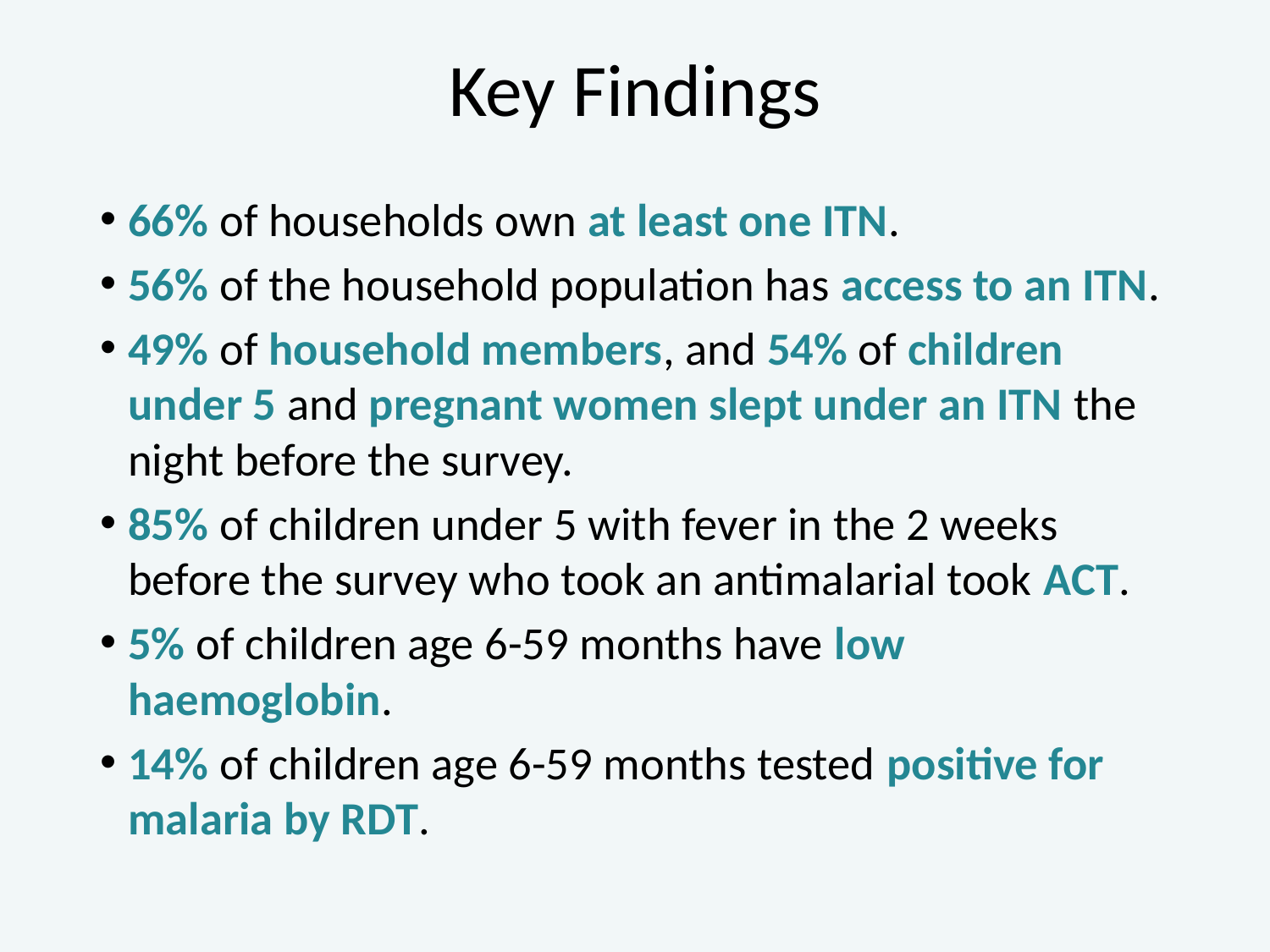

# Key Findings
66% of households own at least one ITN.
56% of the household population has access to an ITN.
49% of household members, and 54% of children under 5 and pregnant women slept under an ITN the night before the survey.
85% of children under 5 with fever in the 2 weeks before the survey who took an antimalarial took ACT.
5% of children age 6-59 months have low haemoglobin.
14% of children age 6-59 months tested positive for malaria by RDT.